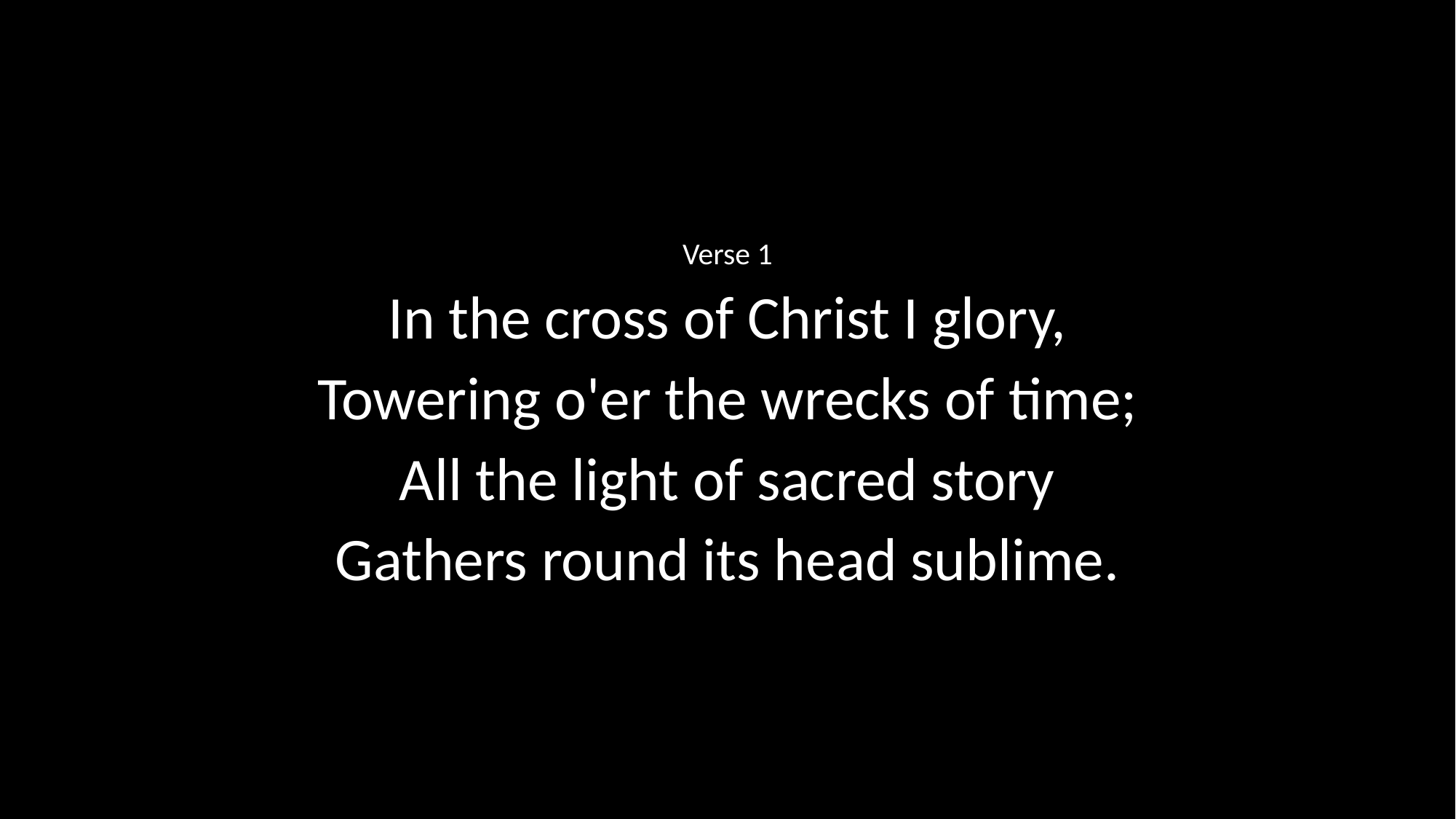

Verse 1
In the cross of Christ I glory,
Towering o'er the wrecks of time;
All the light of sacred story
Gathers round its head sublime.